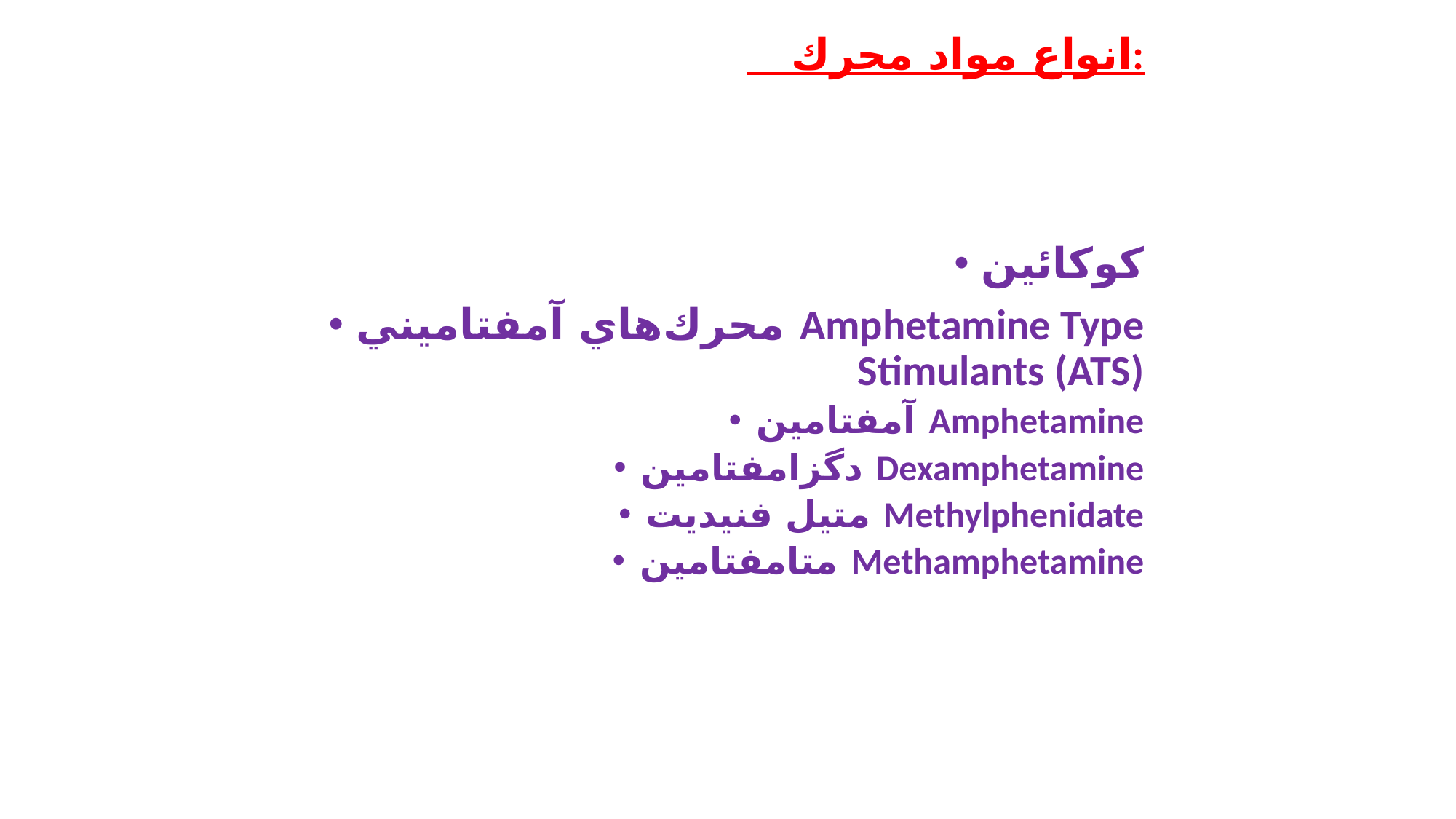

انواع مواد محرك:

كوكائين
محرك‌هاي آمفتاميني Amphetamine Type Stimulants (ATS)
آمفتامين Amphetamine
دگزامفتامين Dexamphetamine
متيل فنيديت Methylphenidate
متامفتامين Methamphetamine